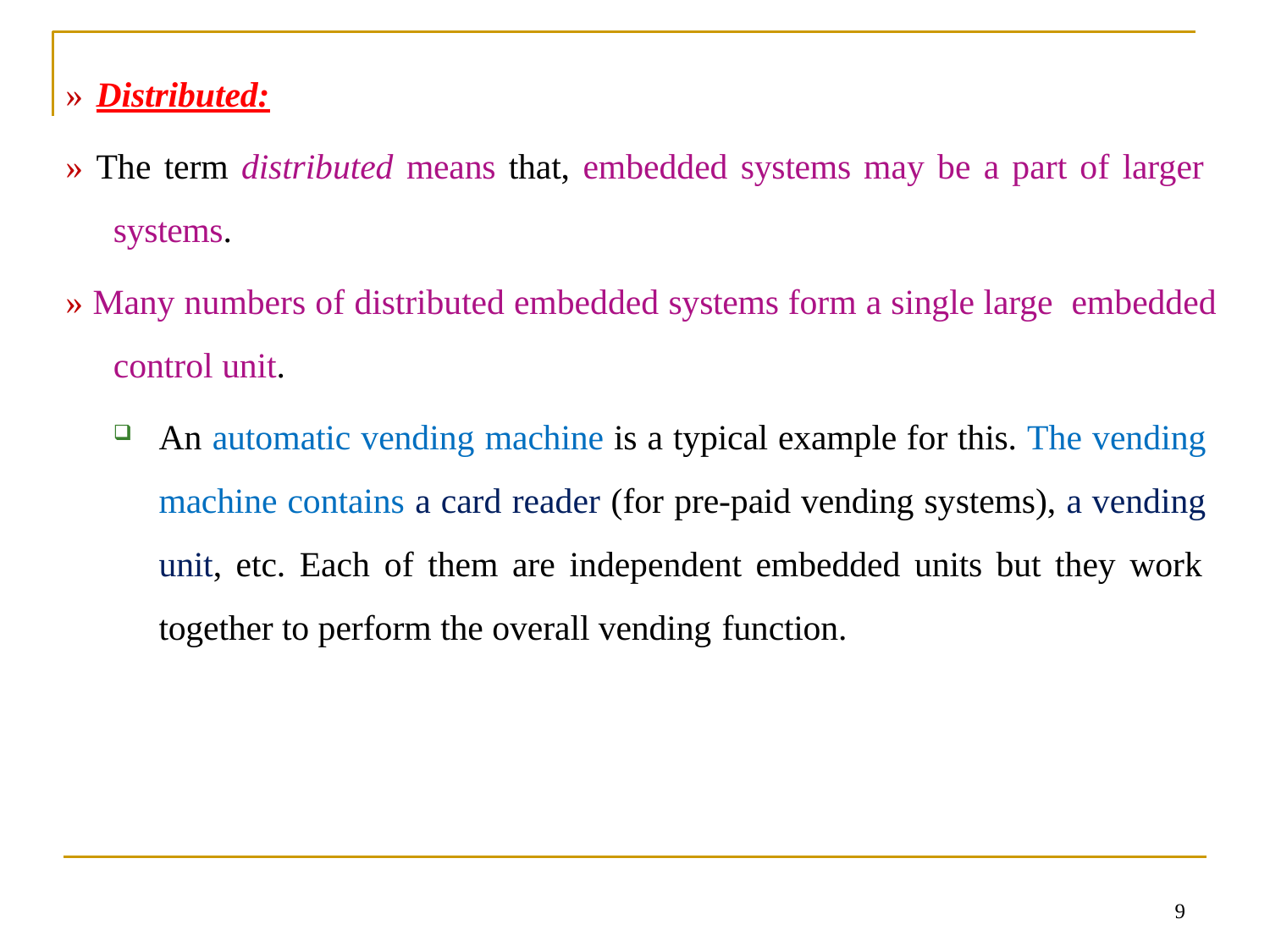

» Distributed:
» The term distributed means that, embedded systems may be a part of larger  systems.
» Many numbers of distributed embedded systems form a single large  embedded control unit.
An automatic vending machine is a typical example for this. The vending  machine contains a card reader (for pre-paid vending systems), a vending  unit, etc. Each of them are independent embedded units but they work  together to perform the overall vending function.
9